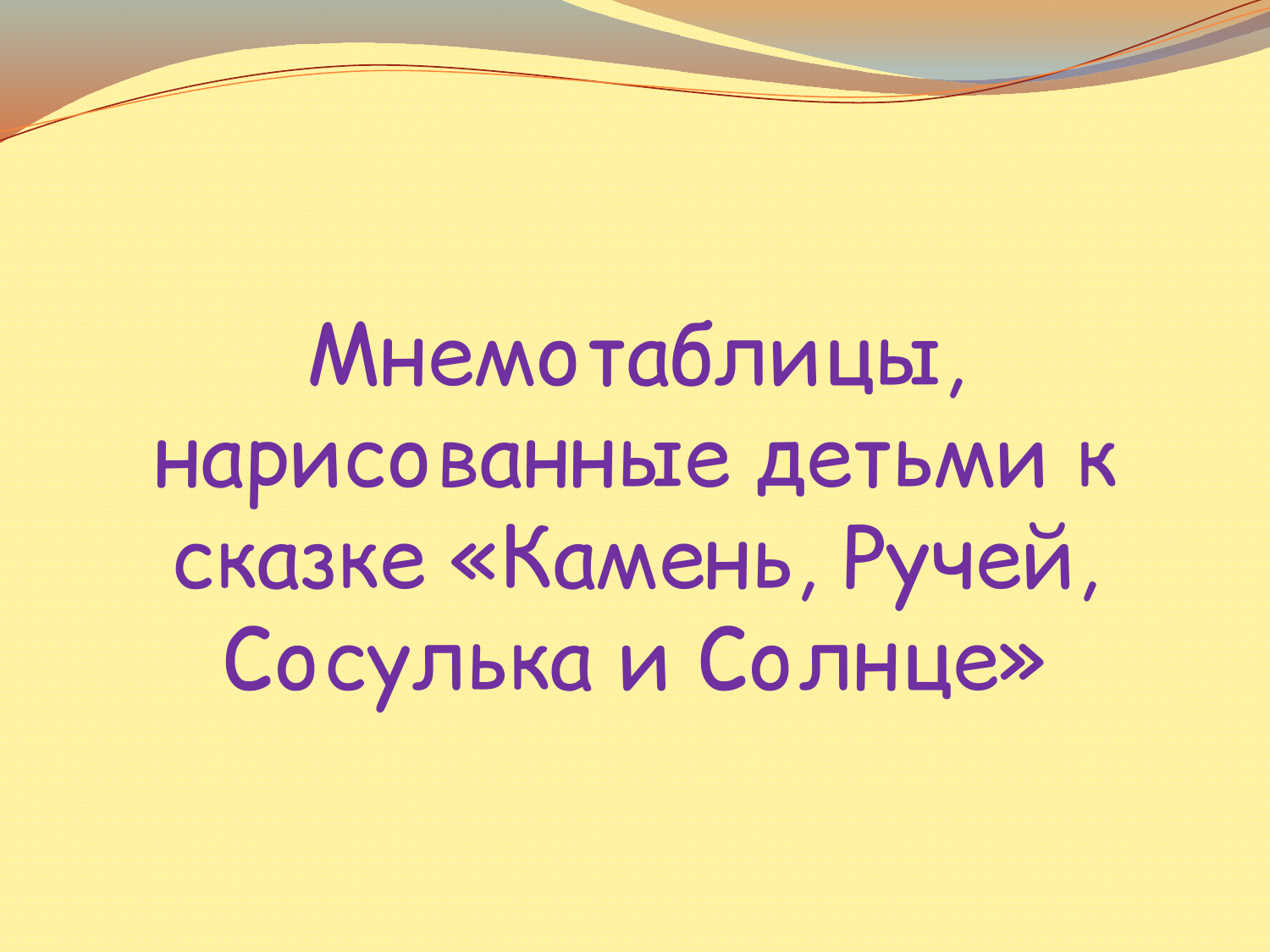

# Мнемотаблицы, нарисованные детьми к сказке «Камень, Ручей, Сосулька и Солнце»